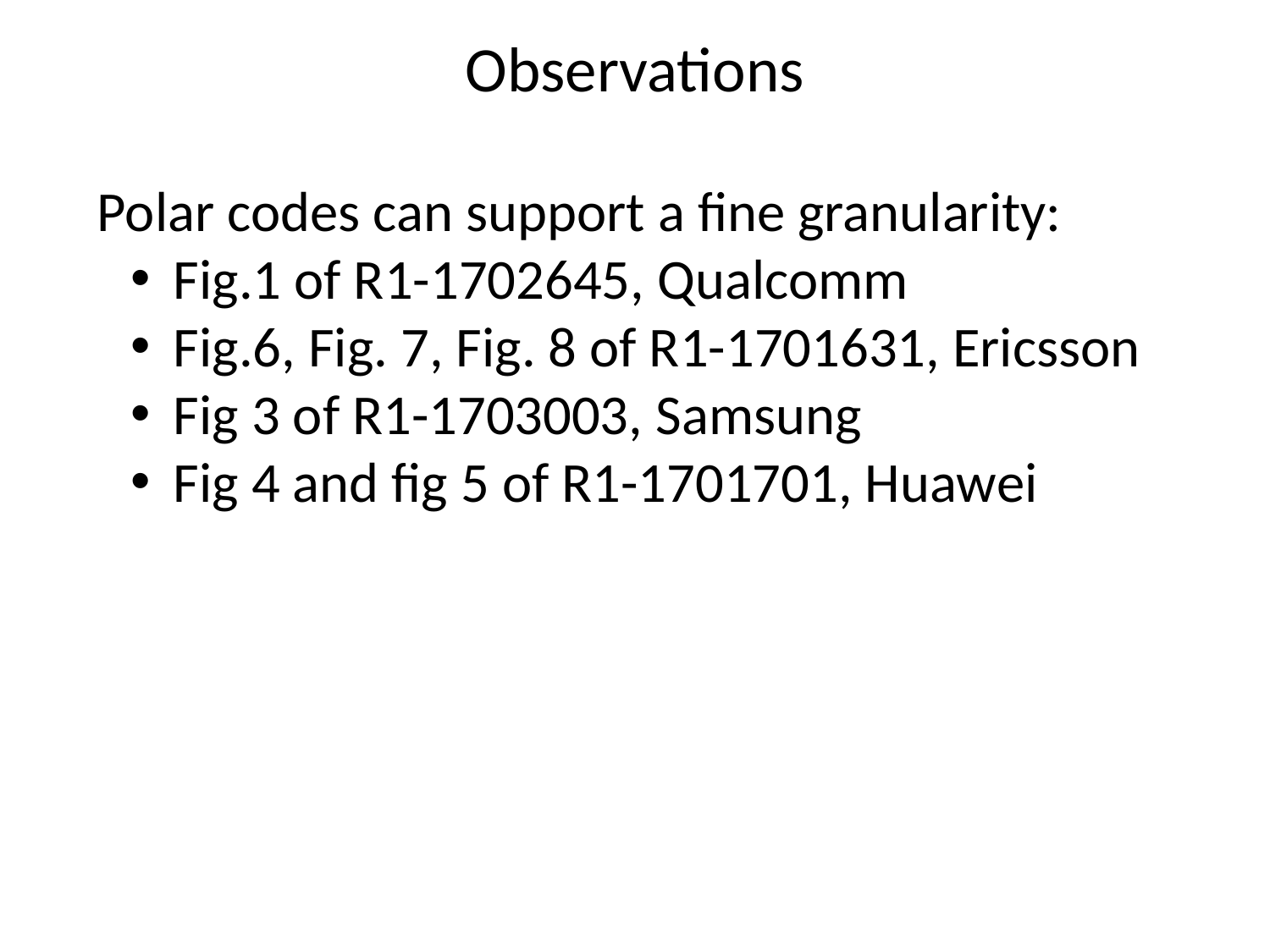

Observations
Polar codes can support a fine granularity:
 Fig.1 of R1-1702645, Qualcomm
 Fig.6, Fig. 7, Fig. 8 of R1-1701631, Ericsson
 Fig 3 of R1-1703003, Samsung
 Fig 4 and fig 5 of R1-1701701, Huawei